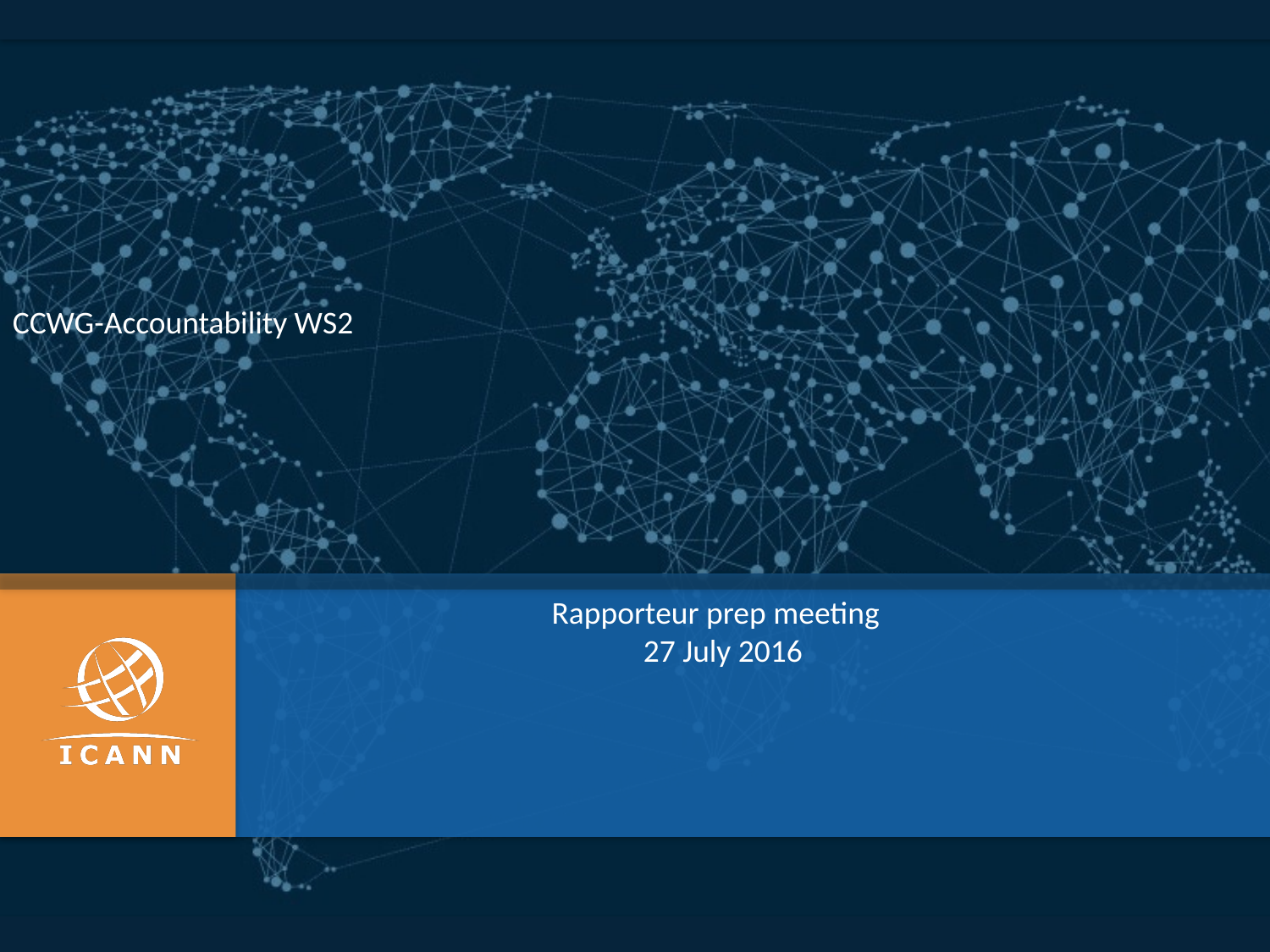

CCWG-Accountability WS2
Rapporteur prep meeting
 27 July 2016